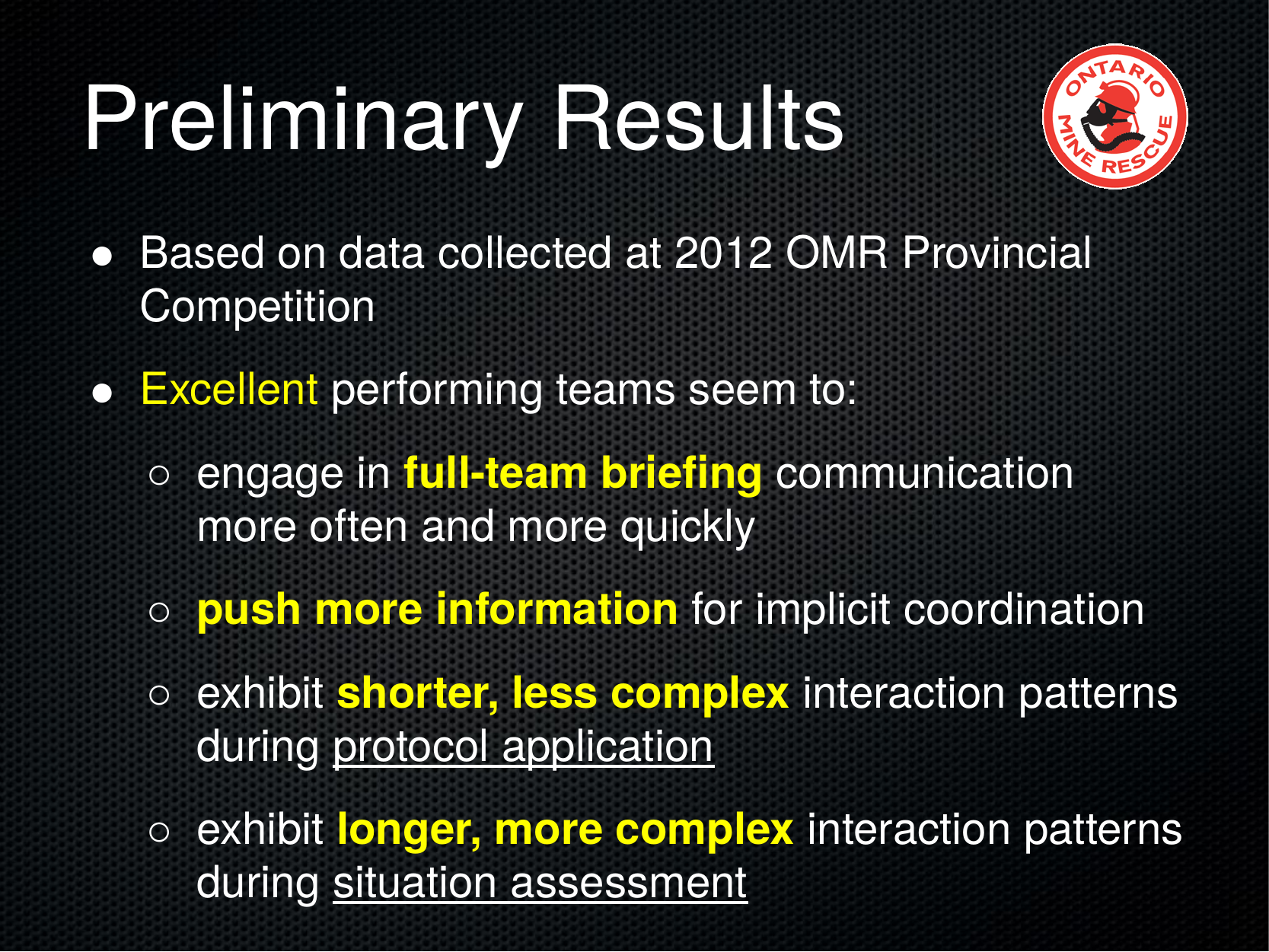

# Preliminary Results

Based on data collected at 2012 OMR Provincial Competition
Excellent performing teams seem to:
engage in full-team briefing communication more often and more quickly
push more information for implicit coordination
exhibit shorter, less complex interaction patterns during protocol application
exhibit longer, more complex interaction patterns during situation assessment